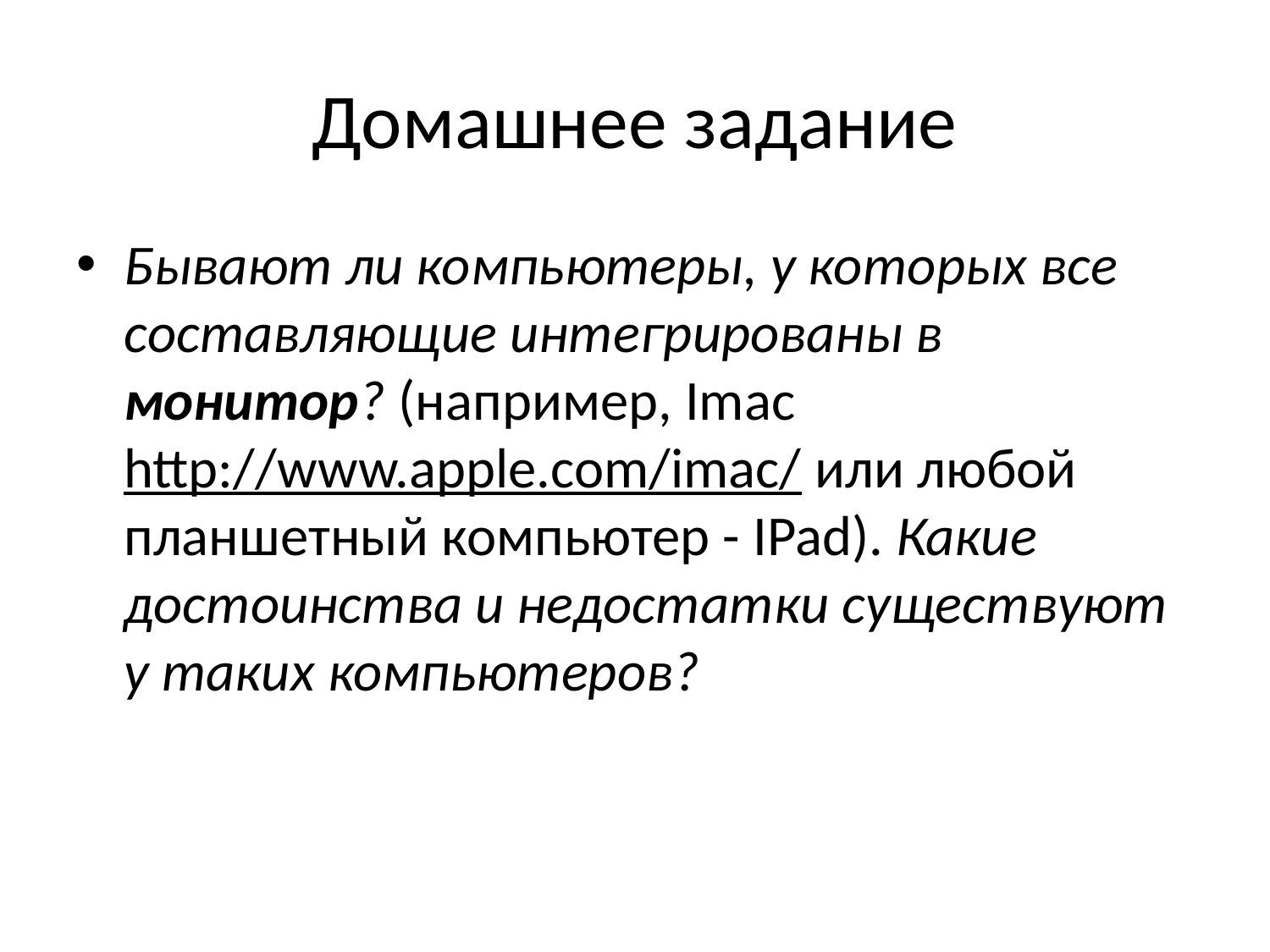

# Домашнее задание
Бывают ли компьютеры, у которых все составляющие интегрированы в монитор? (например, Imac http://www.apple.com/imac/ или любой планшетный компьютер - IPad). Какие достоинства и недостатки существуют у таких компьютеров?